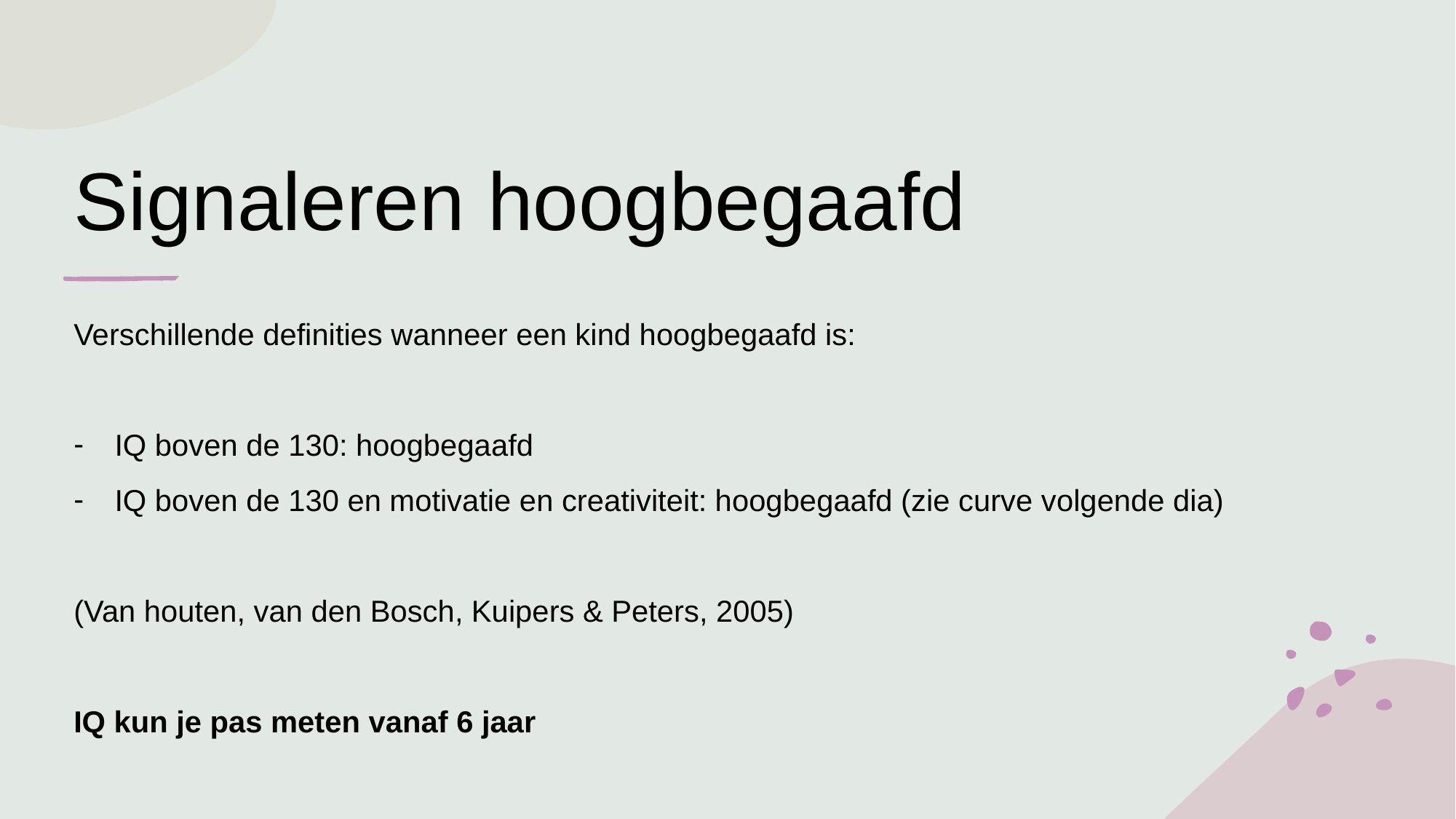

# Signaleren hoogbegaafd
Verschillende definities wanneer een kind hoogbegaafd is:

IQ boven de 130: hoogbegaafd
IQ boven de 130 en motivatie en creativiteit: hoogbegaafd (zie curve volgende dia)

(Van houten, van den Bosch, Kuipers & Peters, 2005)

IQ kun je pas meten vanaf 6 jaar